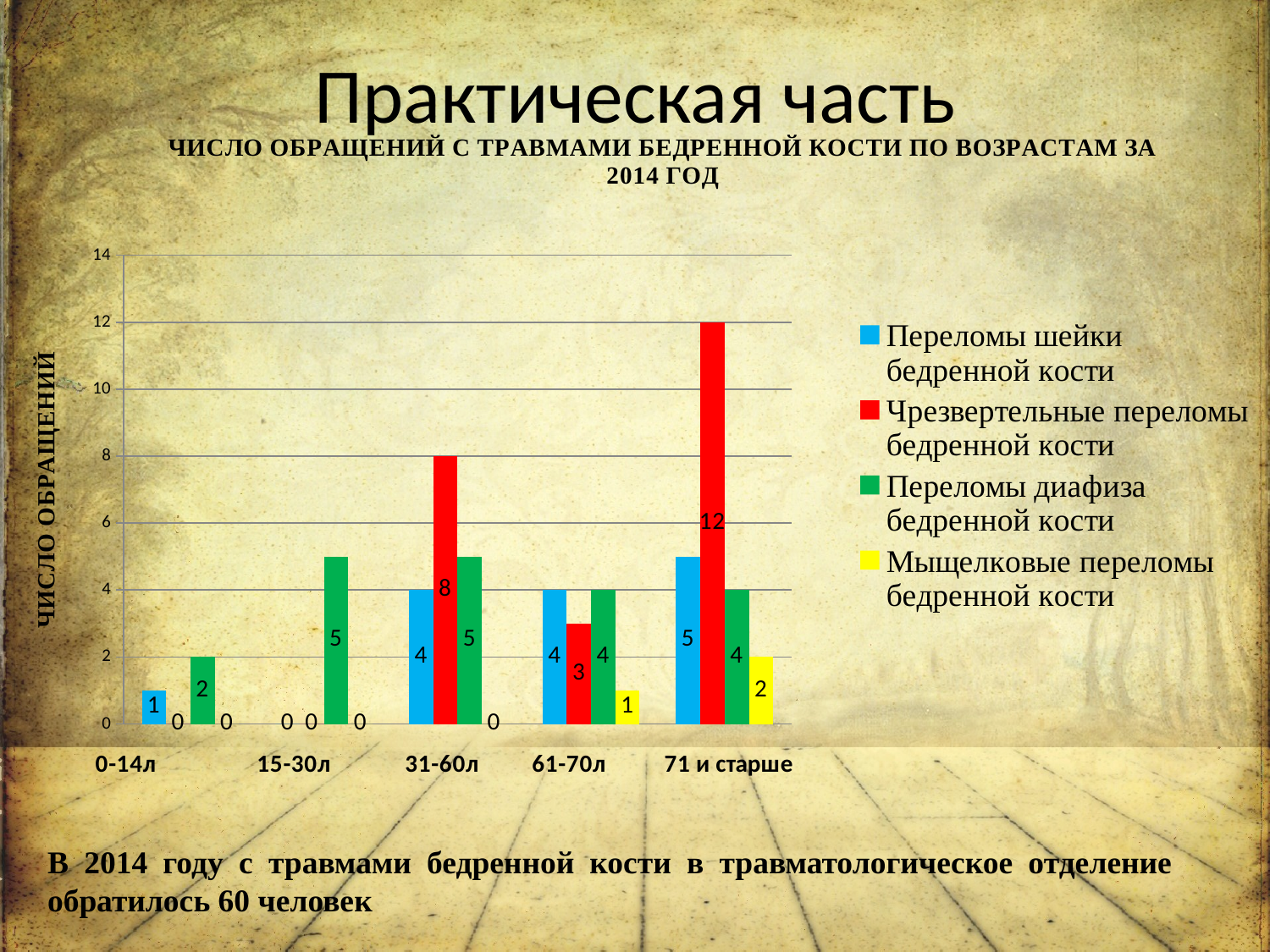

# Практическая часть

### Chart: ЧИСЛО ОБРАЩЕНИЙ С ТРАВМАМИ БЕДРЕННОЙ КОСТИ ПО ВОЗРАСТАМ ЗА 2014 ГОД

| Category | Переломы шейки бедренной кости | Чрезвертельные переломы бедренной кости | Переломы диафиза бедренной кости | Мыщелковые переломы бедренной кости |
|---|---|---|---|---|
В 2014 году с травмами бедренной кости в травматологическое отделение обратилось 60 человек